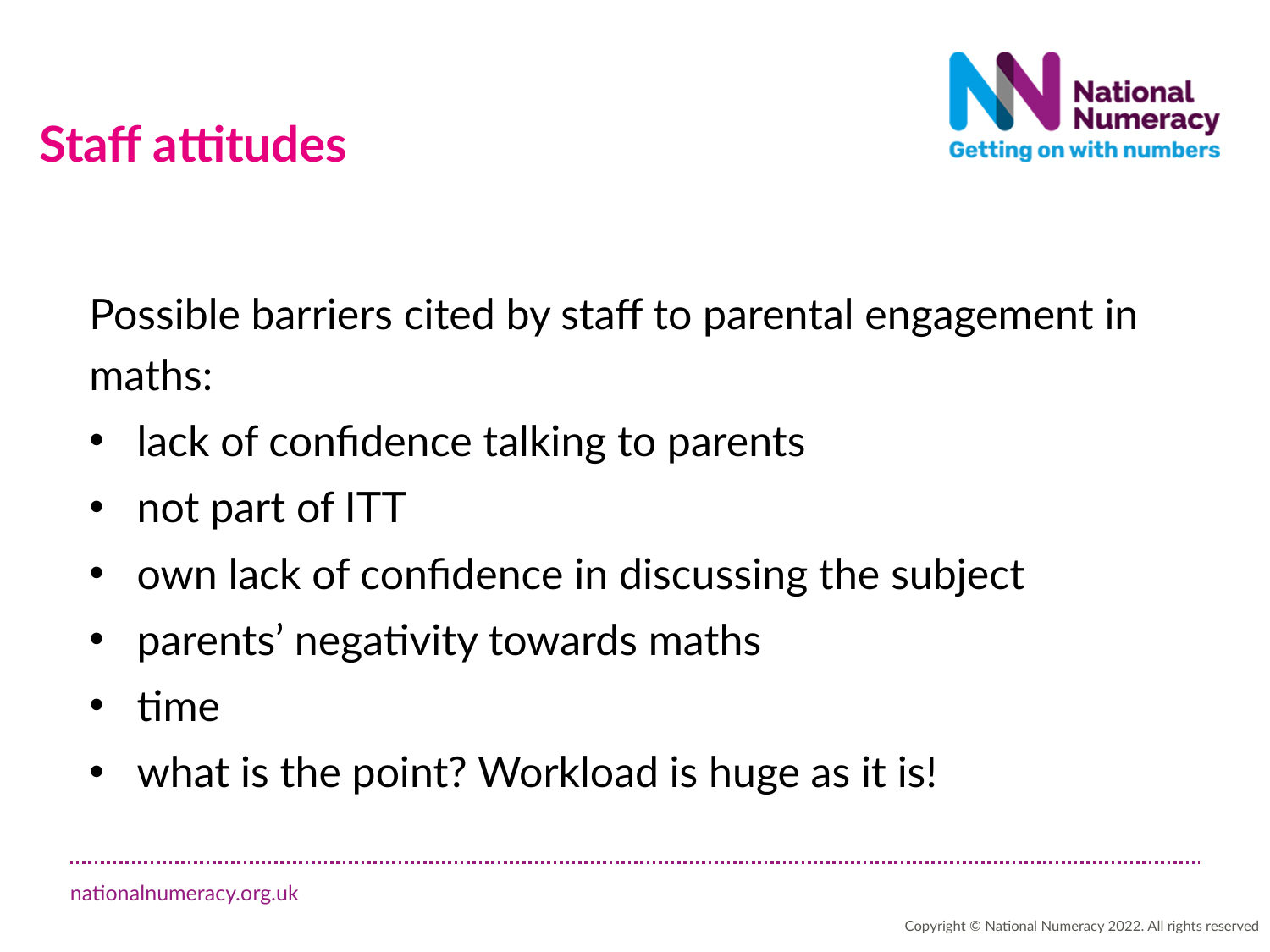

Staff attitudes

Possible barriers cited by staff to parental engagement in maths:
lack of confidence talking to parents
not part of ITT
own lack of confidence in discussing the subject
parents’ negativity towards maths
time
what is the point? Workload is huge as it is!

Copyright © National Numeracy 2022. All rights reserved